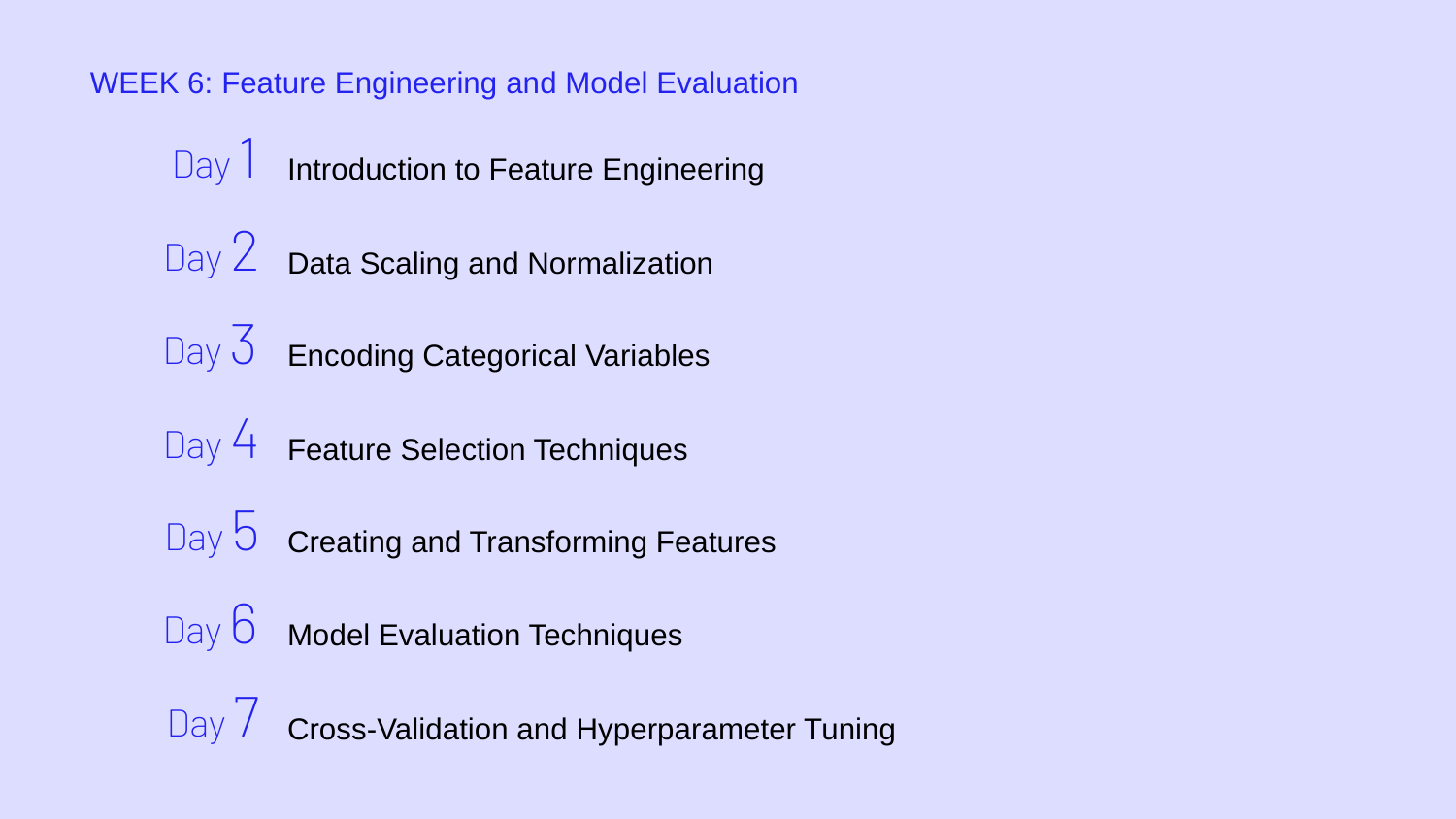

WEEK 6: Feature Engineering and Model Evaluation
Day 1
Introduction to Feature Engineering
Day 2
Data Scaling and Normalization
Day 3
Encoding Categorical Variables
Day 4
Feature Selection Techniques
Day 5
Creating and Transforming Features
Day 6
Model Evaluation Techniques
Day 7
Cross-Validation and Hyperparameter Tuning